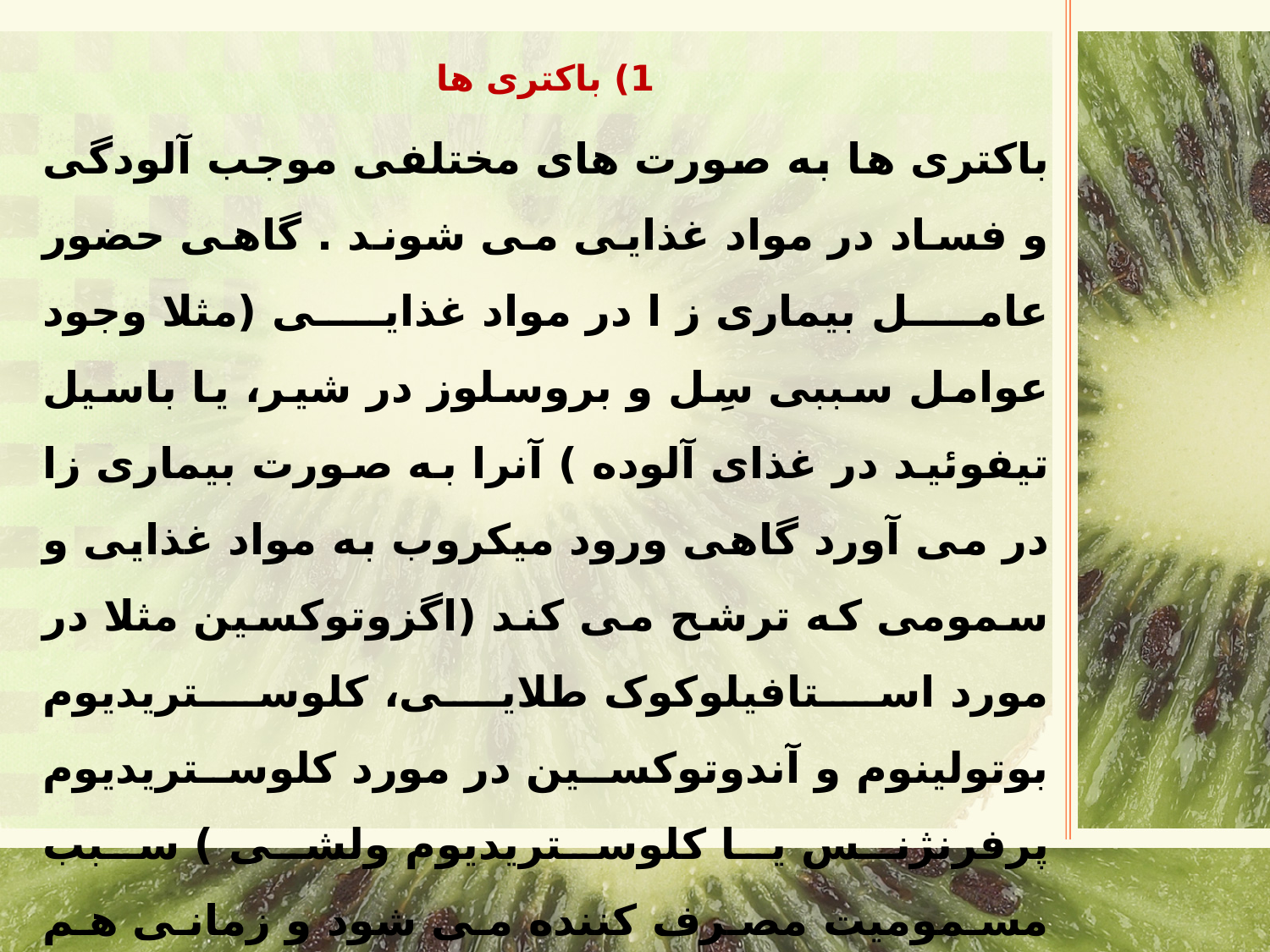

1) باکتری ها
باکتری ها به صورت های مختلفی موجب آلودگی و فساد در مواد غذایی می شوند . گاهی حضور عامل بیماری ز ا در مواد غذایی (مثلا وجود عوامل سببی سِل و بروسلوز در شیر، یا باسیل تیفوئید در غذای آلوده ) آنرا به صورت بیماری زا در می آورد گاهی ورود میکروب به مواد غذایی و سمومی که ترشح می کند (اگزوتوکسین مثلا در مورد استافیلوکوک طلایی، کلوستریدیوم بوتولینوم و آندوتوکسین در مورد کلوستریدیوم پرفرنژنس یا کلوستریدیوم ولشی ) سبب مسمومیت مصرف کننده می شود و زمانی هم میکروب غیر بیماری زا با تجزیه موادغذایی آنرا به صورت غیرقابل مصرف در می آورد.